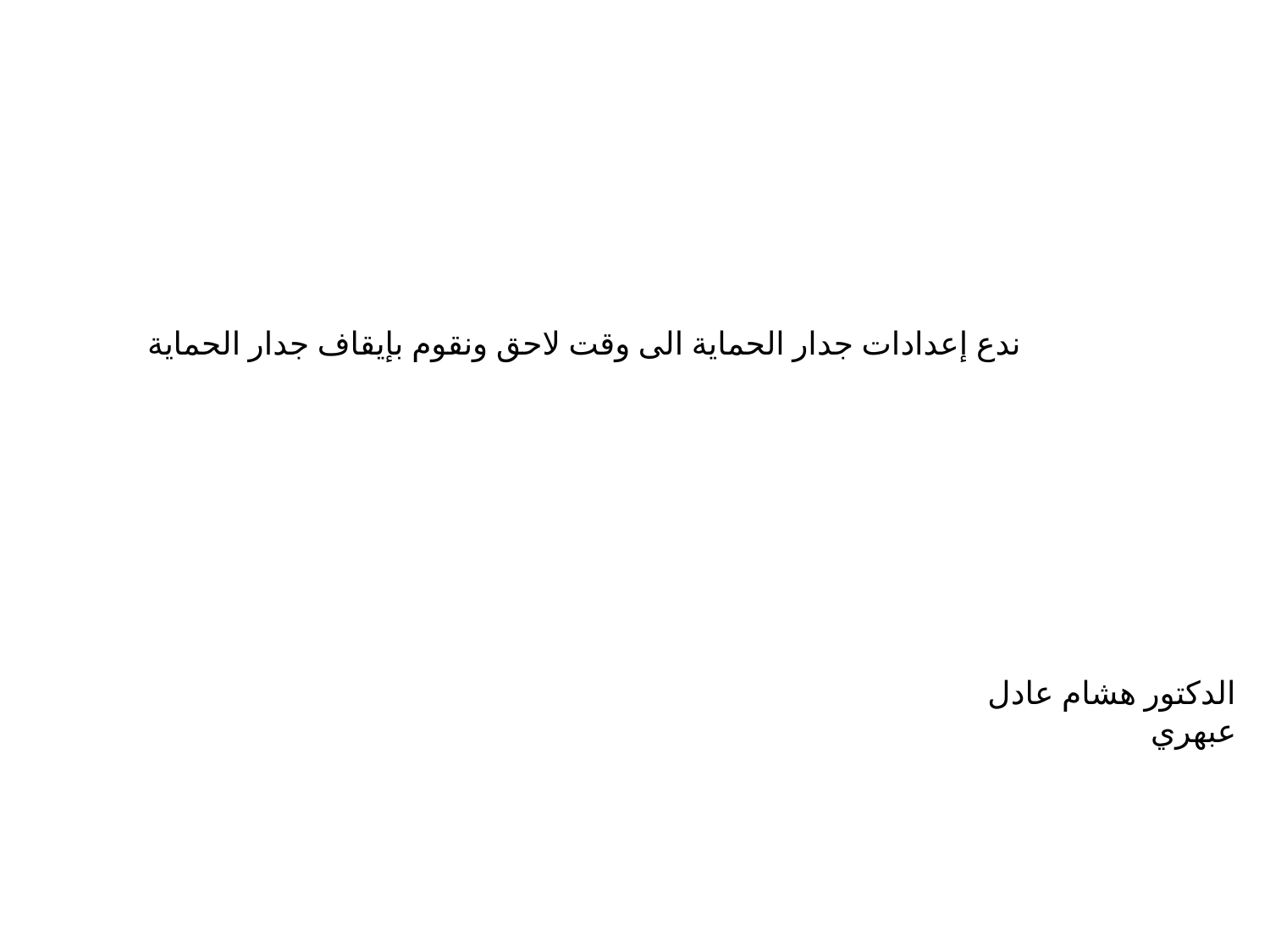

ندع إعدادات جدار الحماية الى وقت لاحق ونقوم بإيقاف جدار الحماية
الدكتور هشام عادل عبهري